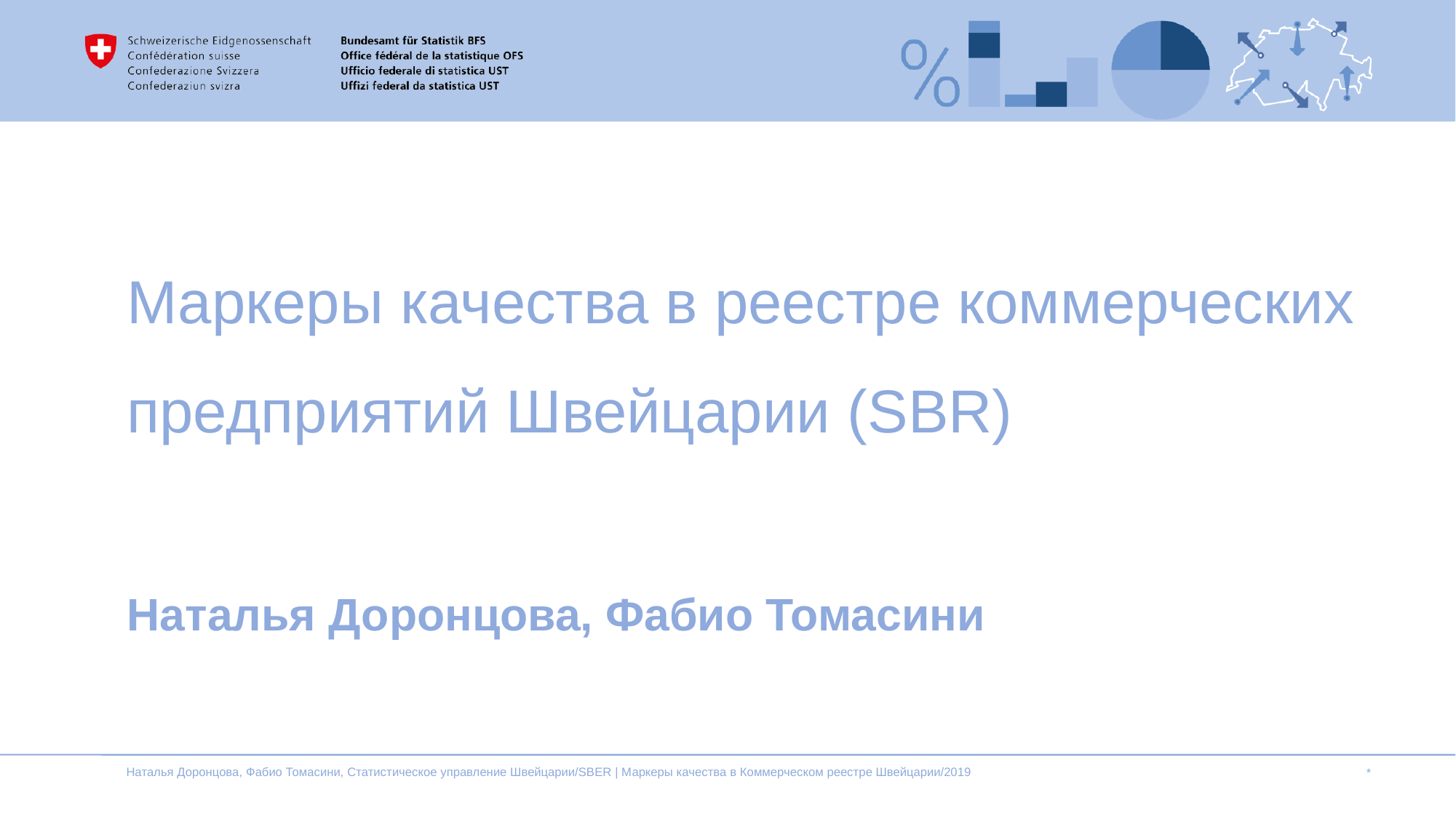

Маркеры качества в реестре коммерческих предприятий Швейцарии (SBR)
Наталья Доронцова, Фабио Томасини
Наталья Доронцова, Фабио Томасини, Статистическое управление Швейцарии/SBER | Маркеры качества в Коммерческом реестре Швейцарии/2019
*